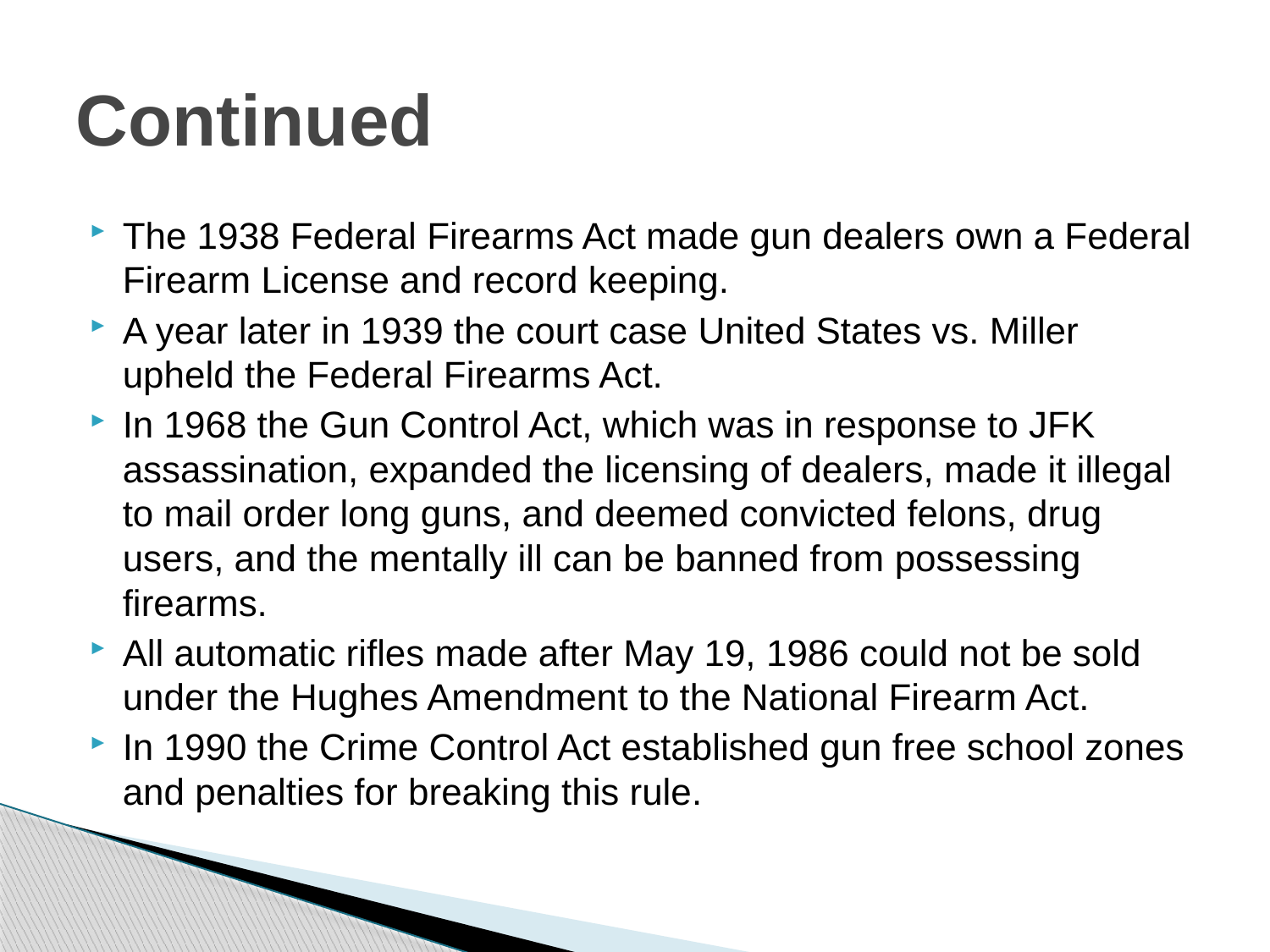

# Continued
The 1938 Federal Firearms Act made gun dealers own a Federal Firearm License and record keeping.
A year later in 1939 the court case United States vs. Miller upheld the Federal Firearms Act.
In 1968 the Gun Control Act, which was in response to JFK assassination, expanded the licensing of dealers, made it illegal to mail order long guns, and deemed convicted felons, drug users, and the mentally ill can be banned from possessing firearms.
All automatic rifles made after May 19, 1986 could not be sold under the Hughes Amendment to the National Firearm Act.
In 1990 the Crime Control Act established gun free school zones and penalties for breaking this rule.